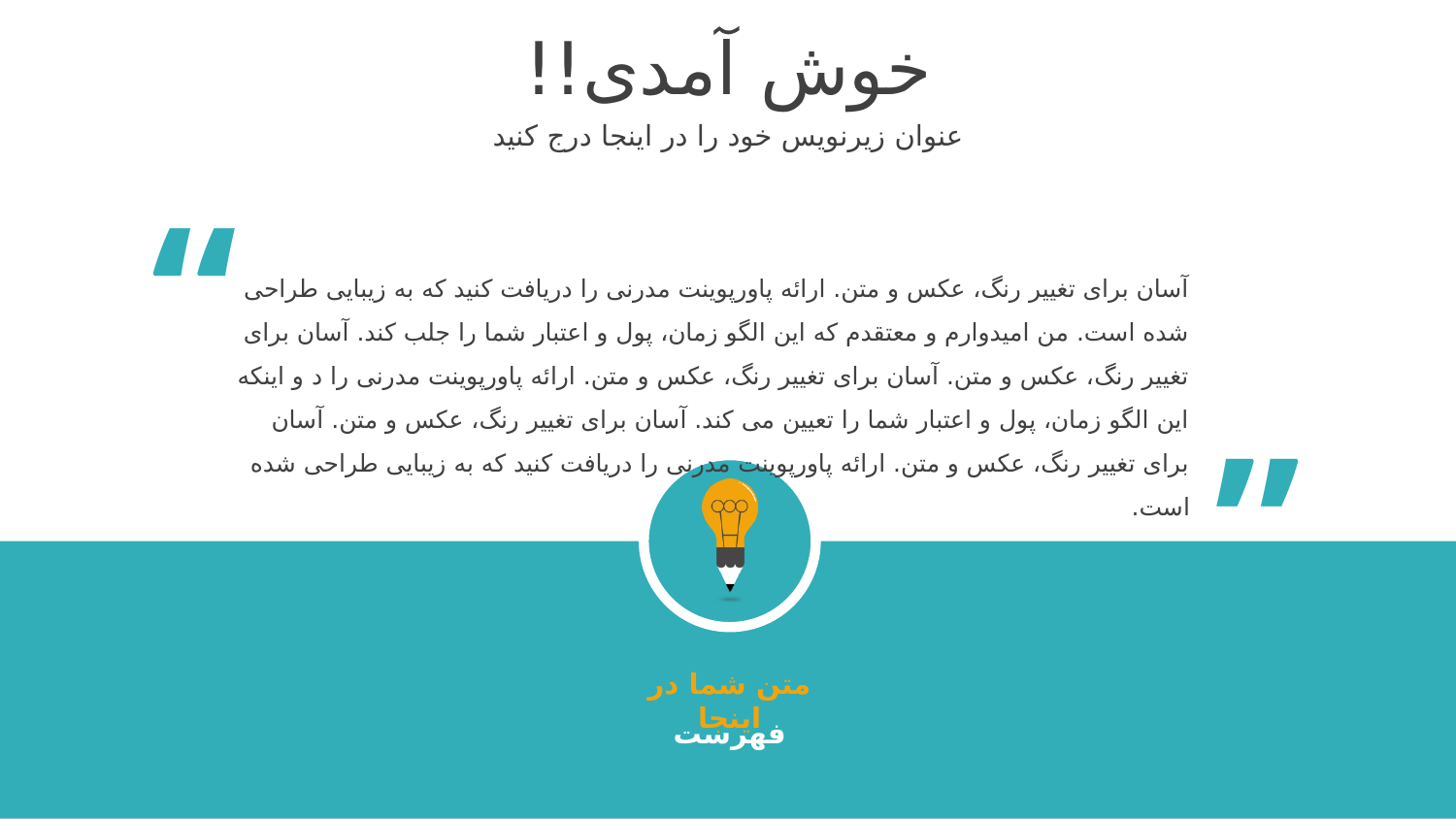

خوش آمدی!!
عنوان زیرنویس خود را در اینجا درج کنید
“
آسان برای تغییر رنگ، عکس و متن. ارائه پاورپوینت مدرنی را دریافت کنید که به زیبایی طراحی شده است. من امیدوارم و معتقدم که این الگو زمان، پول و اعتبار شما را جلب کند. آسان برای تغییر رنگ، عکس و متن. آسان برای تغییر رنگ، عکس و متن. ارائه پاورپوینت مدرنی را د و اینکه این الگو زمان، پول و اعتبار شما را تعیین می کند. آسان برای تغییر رنگ، عکس و متن. آسان برای تغییر رنگ، عکس و متن. ارائه پاورپوینت مدرنی را دریافت کنید که به زیبایی طراحی شده است.
“
متن شما در اینجا
فهرست